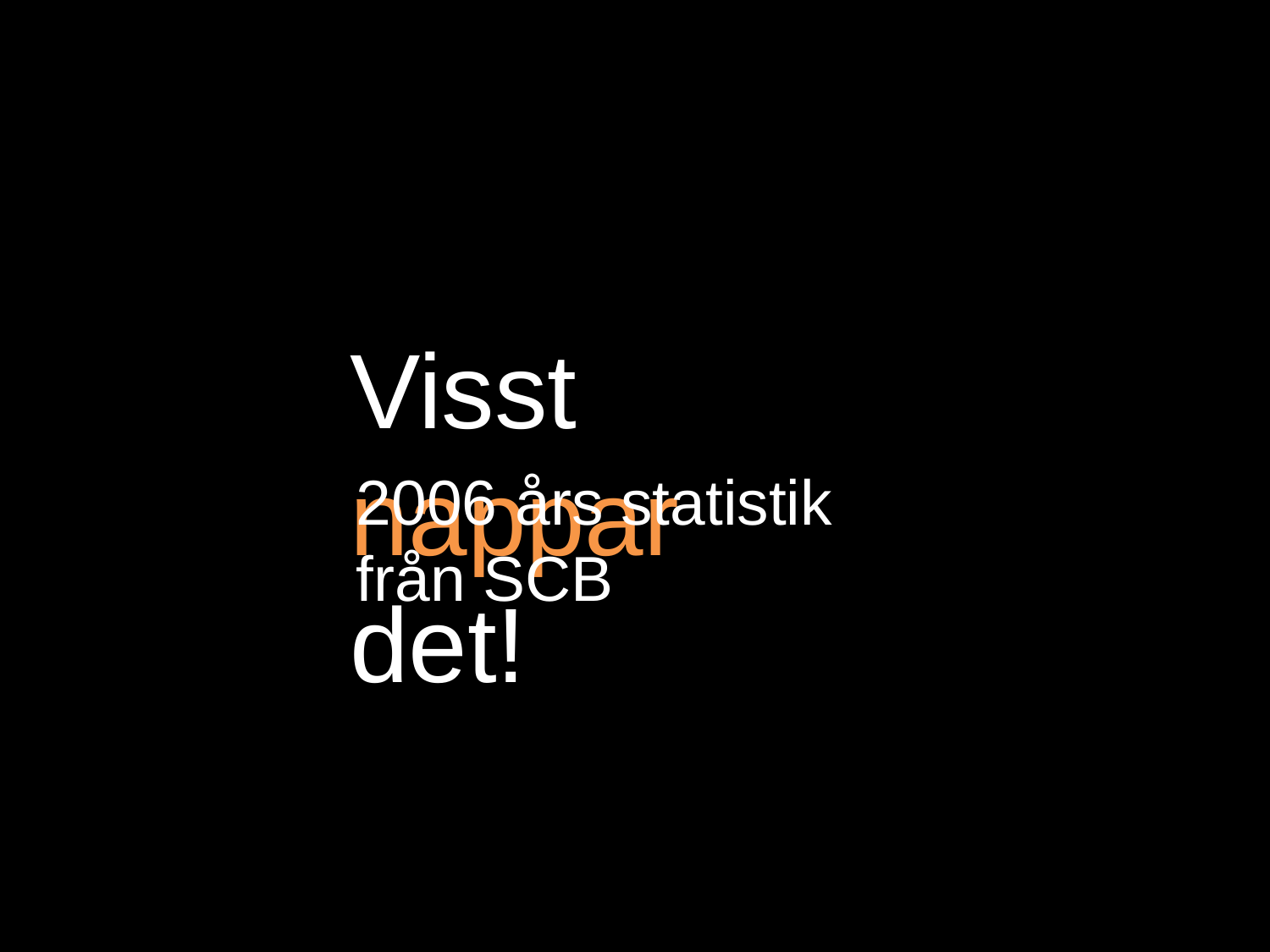

Visst nappar det!
2006 års statistik från SCB